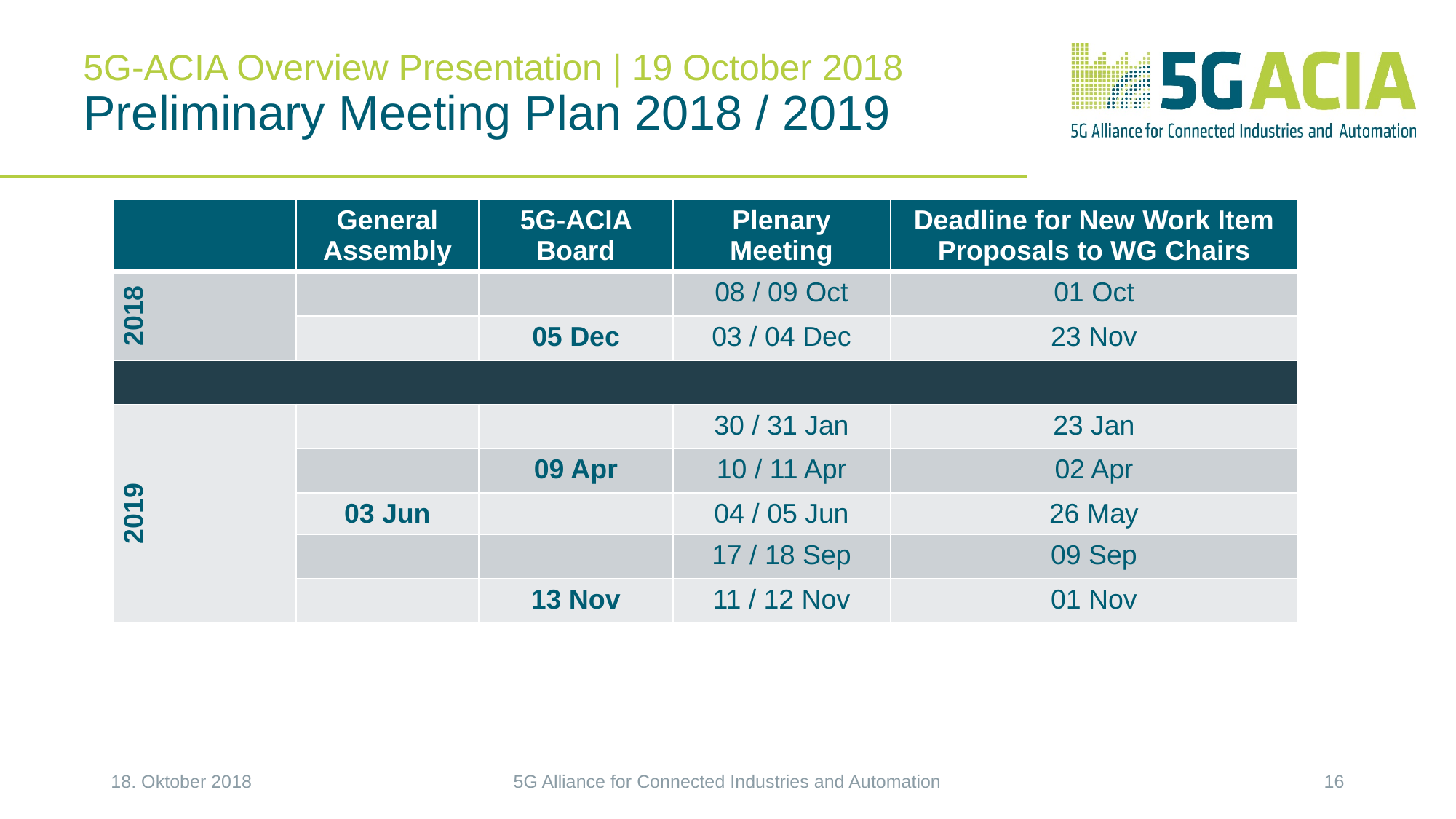

# 5G-ACIA Overview Presentation | 19 October 2018 Preliminary Meeting Plan 2018 / 2019
|  | General Assembly | 5G-ACIA Board | Plenary Meeting | Deadline for New Work Item Proposals to WG Chairs |
| --- | --- | --- | --- | --- |
| 2018 |  |  | 08 / 09 Oct | 01 Oct |
|  |  | 05 Dec | 03 / 04 Dec | 23 Nov |
|  |  |  |  |  |
| 2019 |  |  | 30 / 31 Jan | 23 Jan |
|  |  | 09 Apr | 10 / 11 Apr | 02 Apr |
|  | 03 Jun |  | 04 / 05 Jun | 26 May |
|  |  |  | 17 / 18 Sep | 09 Sep |
|  |  | 13 Nov | 11 / 12 Nov | 01 Nov |
18. Oktober 2018
5G Alliance for Connected Industries and Automation
16